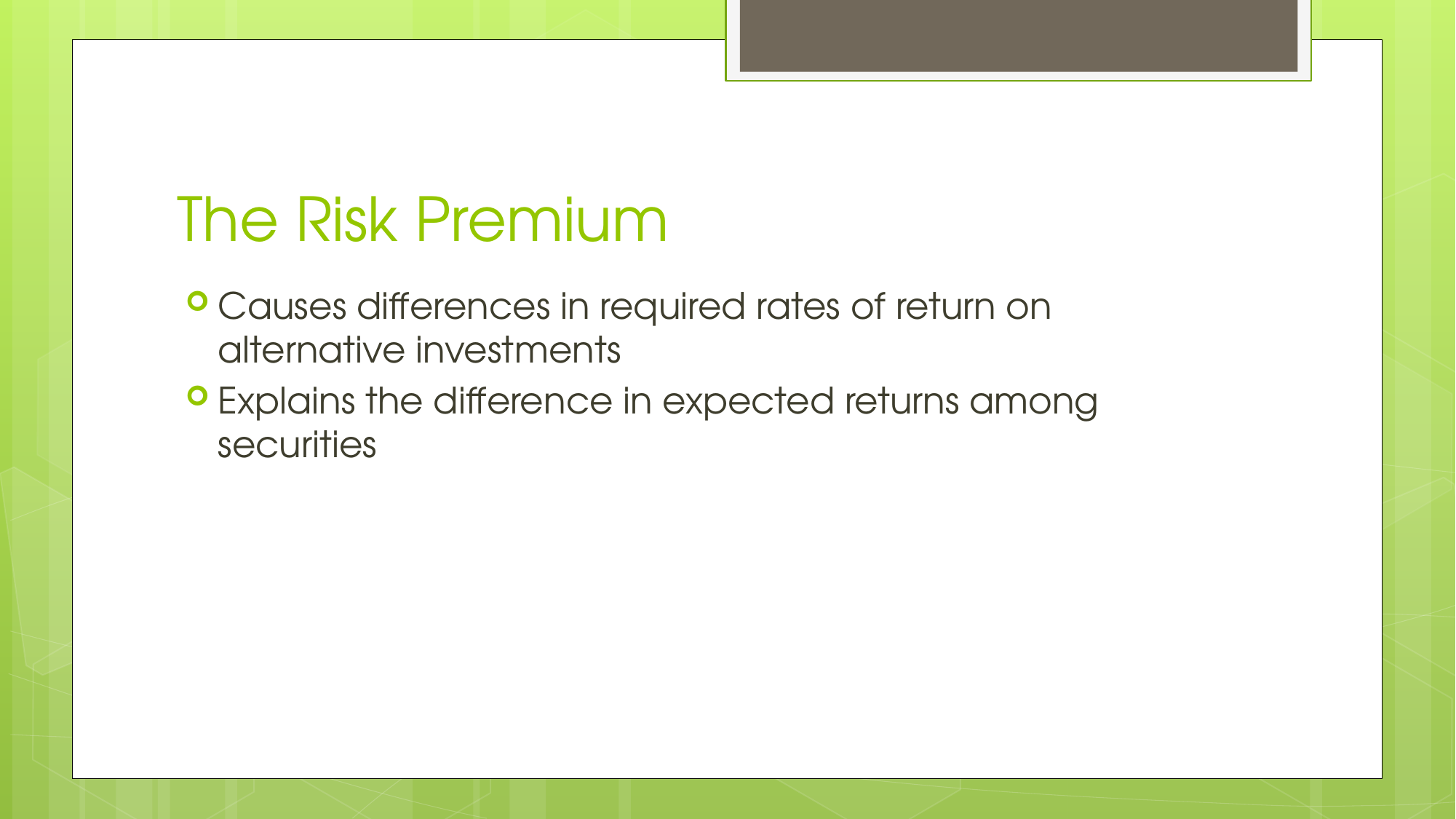

# The Risk Premium
Causes differences in required rates of return on alternative investments
Explains the difference in expected returns among securities